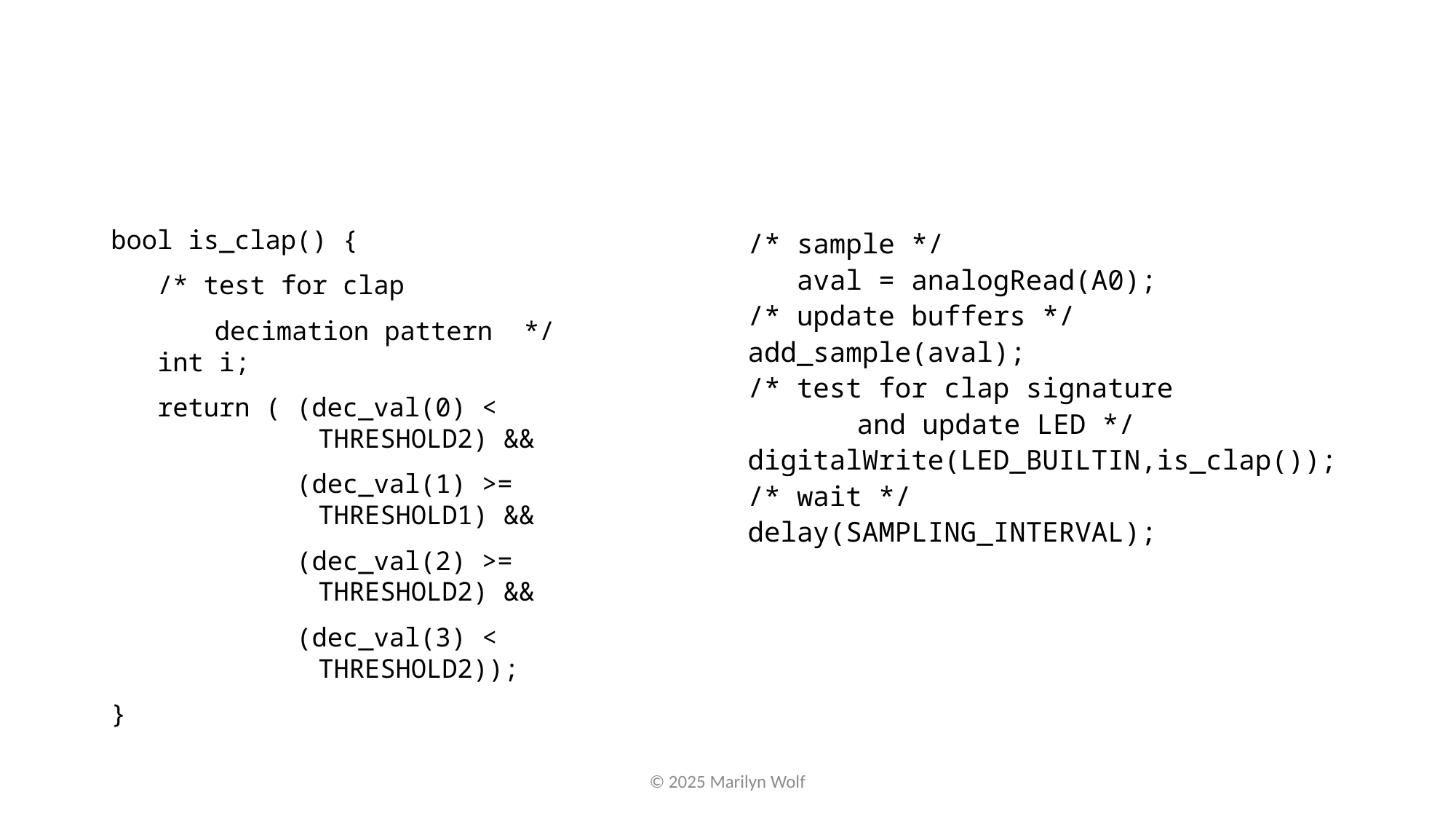

bool is_clap() {
   /* test for clap
	decimation pattern  */
   int i;
   return ( (dec_val(0) < 				THRESHOLD2) &&
            (dec_val(1) >= 			THRESHOLD1) &&
            (dec_val(2) >= 			THRESHOLD2) &&
            (dec_val(3) < 				THRESHOLD2));
}
/* sample */
   aval = analogRead(A0);
/* update buffers */
add_sample(aval);
/* test for clap signature
	and update LED */
digitalWrite(LED_BUILTIN,is_clap());
/* wait */
delay(SAMPLING_INTERVAL);
© 2025 Marilyn Wolf